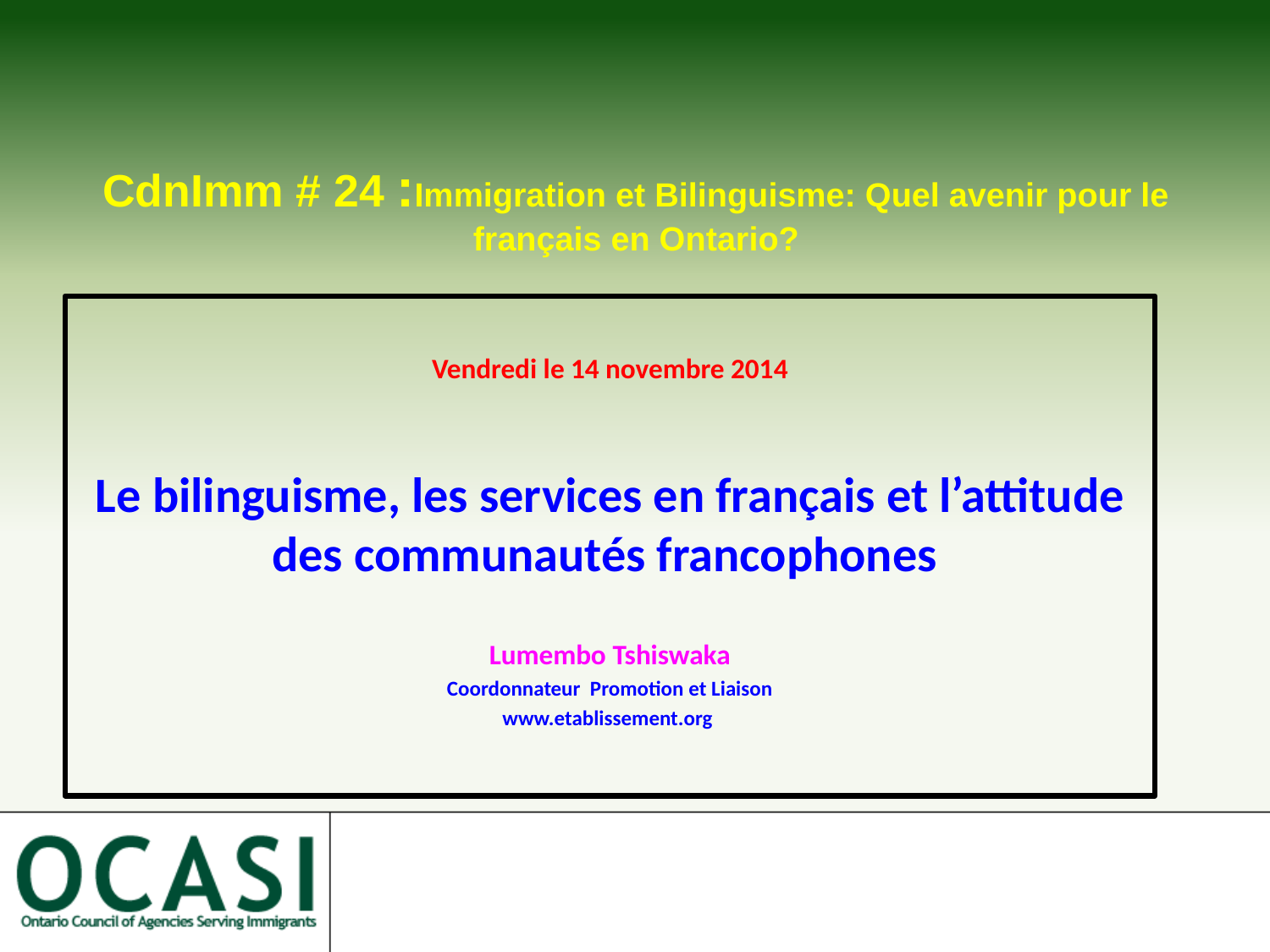

# CdnImm # 24 :Immigration et Bilinguisme: Quel avenir pour le français en Ontario?

Vendredi le 14 novembre 2014

Le bilinguisme, les services en français et l’attitude des communautés francophones

Lumembo Tshiswaka
Coordonnateur  Promotion et Liaison
www.etablissement.org